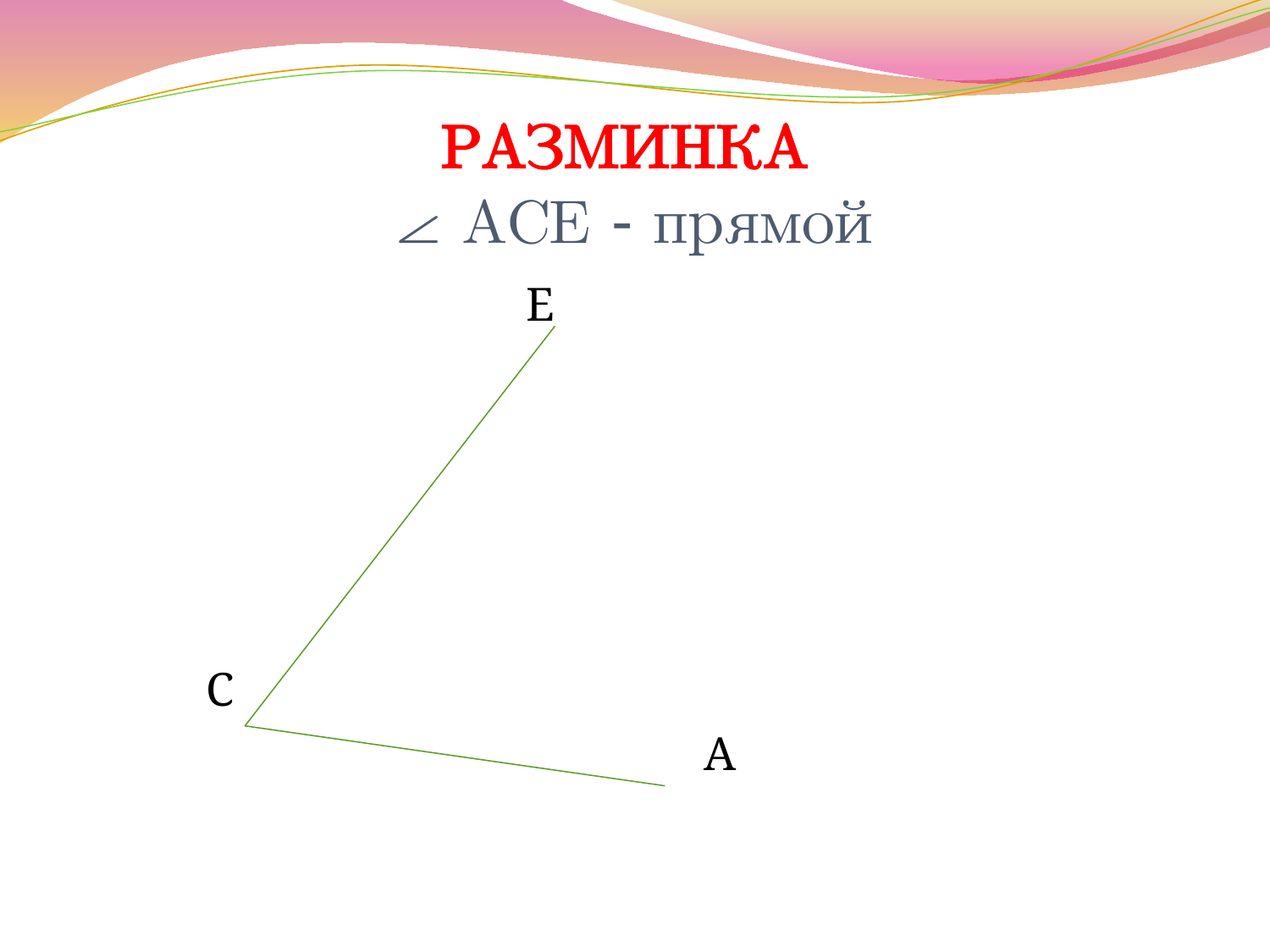

# РАЗМИНКА ⦟ АСЕ - прямой
                                      Е

           С
                                                     А